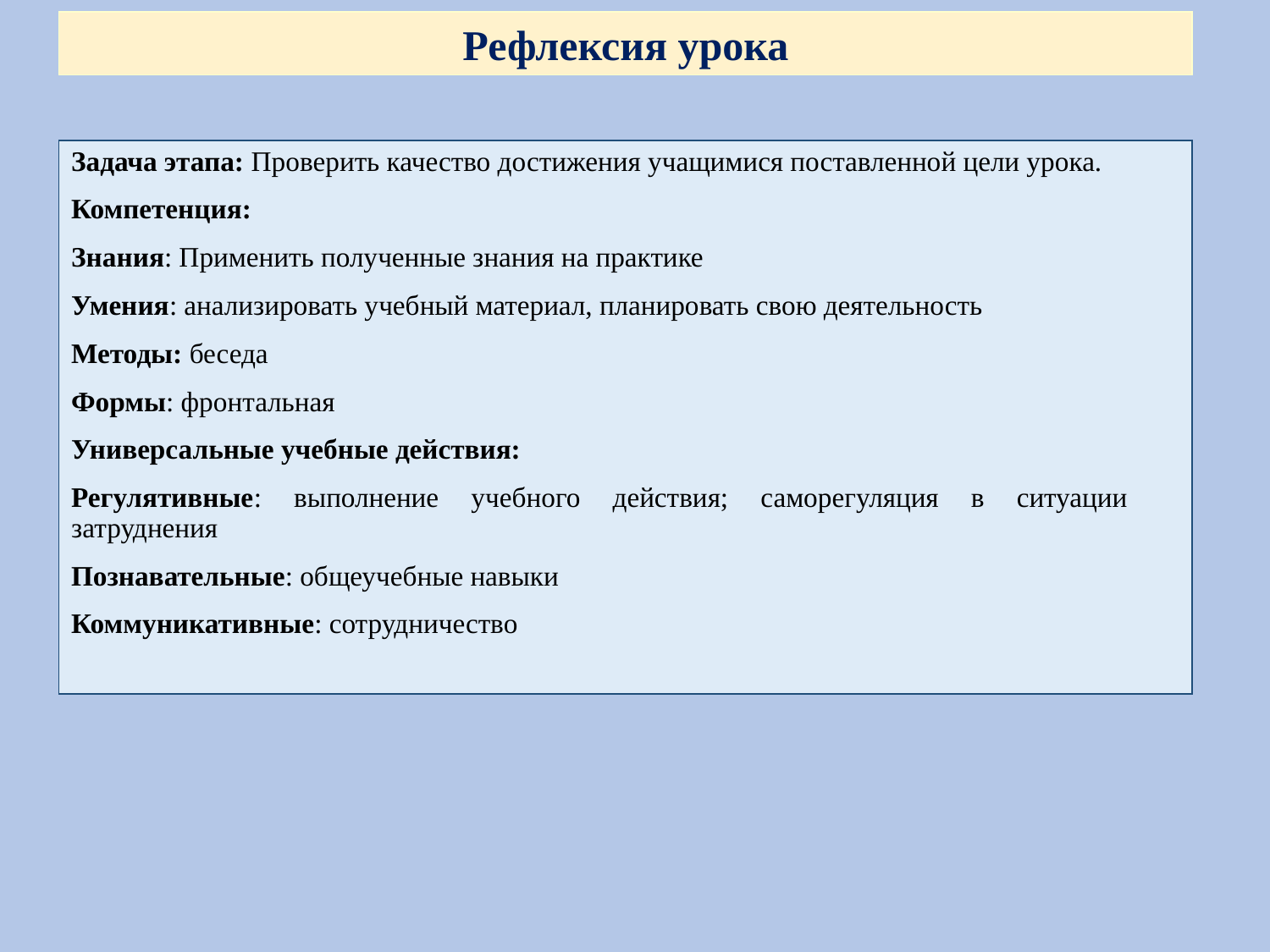

Рефлексия урока
Задача этапа: Проверить качество достижения учащимися поставленной цели урока.
Компетенция:
Знания: Применить полученные знания на практике
Умения: анализировать учебный материал, планировать свою деятельность
Методы: беседа
Формы: фронтальная
Универсальные учебные действия:
Регулятивные: выполнение учебного действия; саморегуляция в ситуации затруднения
Познавательные: общеучебные навыки
Коммуникативные: сотрудничество